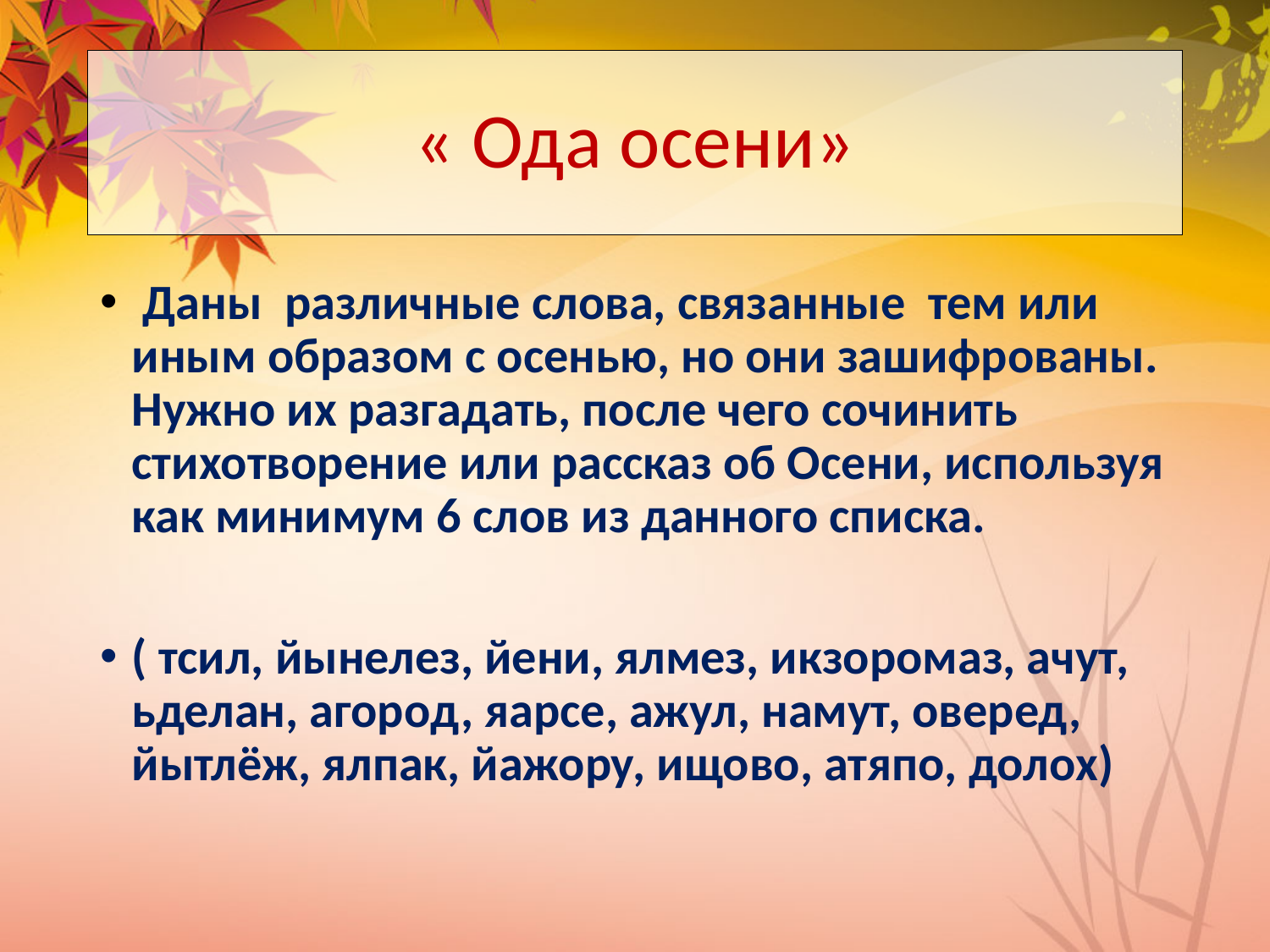

# « Ода осени»
 Даны  различные слова, связанные  тем или иным образом с осенью, но они зашифрованы. Нужно их разгадать, после чего сочинить стихотворение или рассказ об Осени, используя как минимум 6 слов из данного списка.

( тсил, йынелез, йени, ялмез, икзоромаз, ачут, ьделан, агород, яарсе, ажул, намут, оверед, йытлёж, ялпак, йажору, ищово, атяпо, долох)